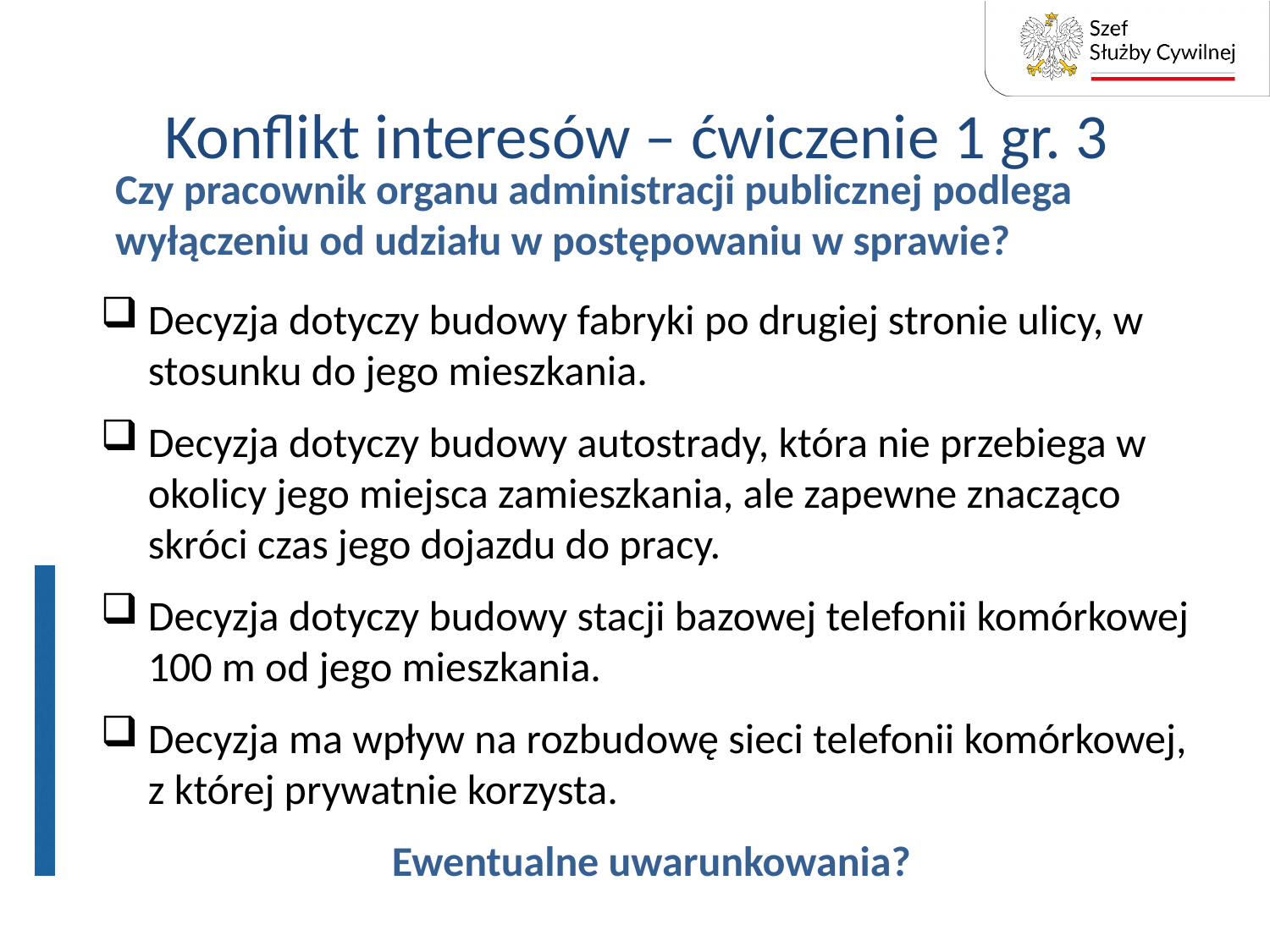

# Konflikt interesów – ćwiczenie 1 gr. 3
Czy pracownik organu administracji publicznej podlega wyłączeniu od udziału w postępowaniu w sprawie?
Decyzja dotyczy budowy fabryki po drugiej stronie ulicy, w stosunku do jego mieszkania.
Decyzja dotyczy budowy autostrady, która nie przebiega w okolicy jego miejsca zamieszkania, ale zapewne znacząco skróci czas jego dojazdu do pracy.
Decyzja dotyczy budowy stacji bazowej telefonii komórkowej 100 m od jego mieszkania.
Decyzja ma wpływ na rozbudowę sieci telefonii komórkowej, z której prywatnie korzysta.
Ewentualne uwarunkowania?